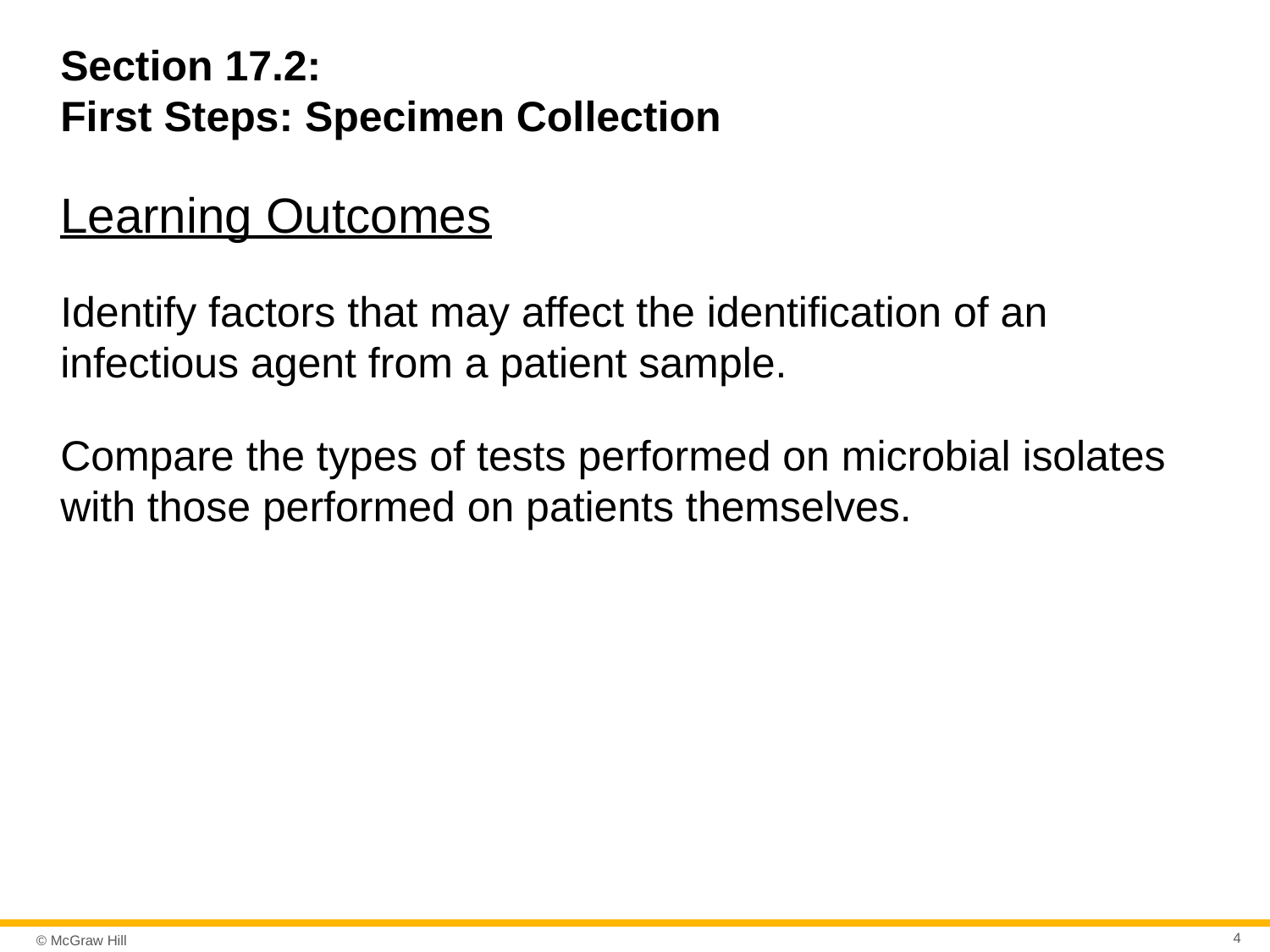

# Section 17.2: First Steps: Specimen Collection
Learning Outcomes
Identify factors that may affect the identification of an infectious agent from a patient sample.
Compare the types of tests performed on microbial isolates with those performed on patients themselves.